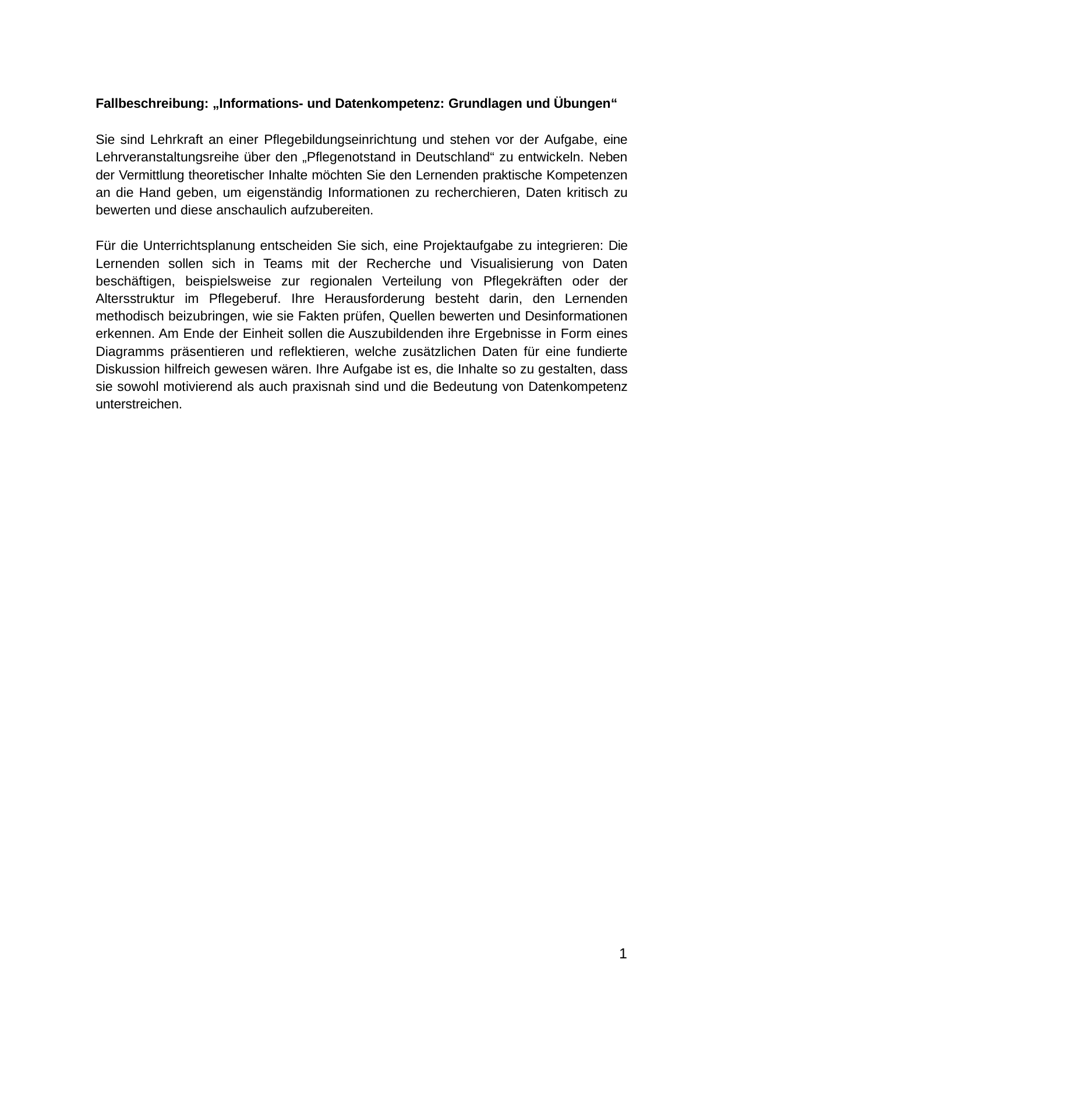

Fallbeschreibung: „Informations- und Datenkompetenz: Grundlagen und Übungen“

Sie sind Lehrkraft an einer Pflegebildungseinrichtung und stehen vor der Aufgabe, eine Lehrveranstaltungsreihe über den „Pflegenotstand in Deutschland“ zu entwickeln. Neben der Vermittlung theoretischer Inhalte möchten Sie den Lernenden praktische Kompetenzen an die Hand geben, um eigenständig Informationen zu recherchieren, Daten kritisch zu bewerten und diese anschaulich aufzubereiten.

Für die Unterrichtsplanung entscheiden Sie sich, eine Projektaufgabe zu integrieren: Die Lernenden sollen sich in Teams mit der Recherche und Visualisierung von Daten beschäftigen, beispielsweise zur regionalen Verteilung von Pflegekräften oder der Altersstruktur im Pflegeberuf. Ihre Herausforderung besteht darin, den Lernenden methodisch beizubringen, wie sie Fakten prüfen, Quellen bewerten und Desinformationen erkennen. Am Ende der Einheit sollen die Auszubildenden ihre Ergebnisse in Form eines Diagramms präsentieren und reflektieren, welche zusätzlichen Daten für eine fundierte Diskussion hilfreich gewesen wären. Ihre Aufgabe ist es, die Inhalte so zu gestalten, dass sie sowohl motivierend als auch praxisnah sind und die Bedeutung von Datenkompetenz unterstreichen.
1